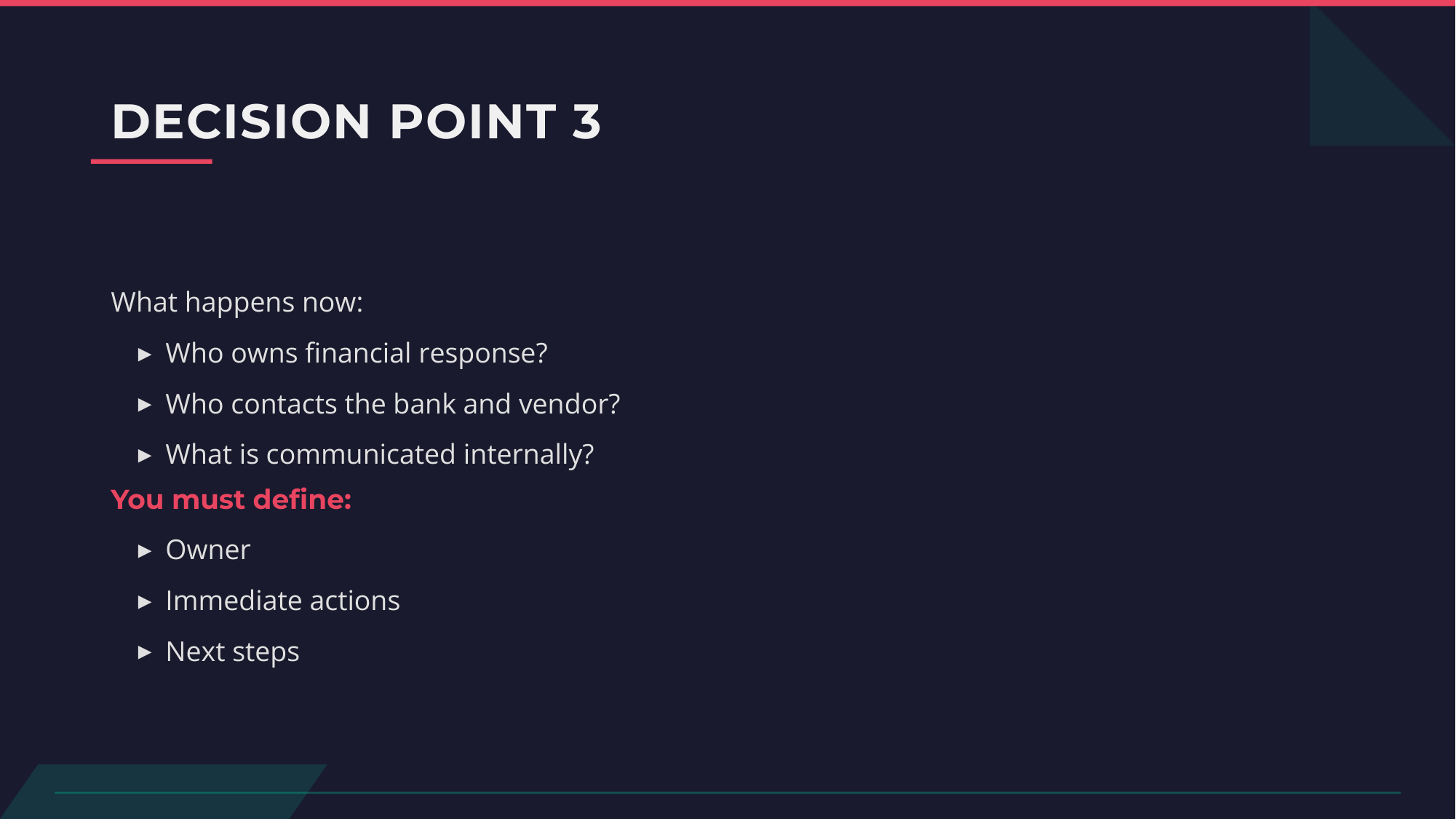

# DECISION POINT 3

What happens now:
Who owns financial response?
Who contacts the bank and vendor?
What is communicated internally?
You must define:
Owner
Immediate actions
Next steps